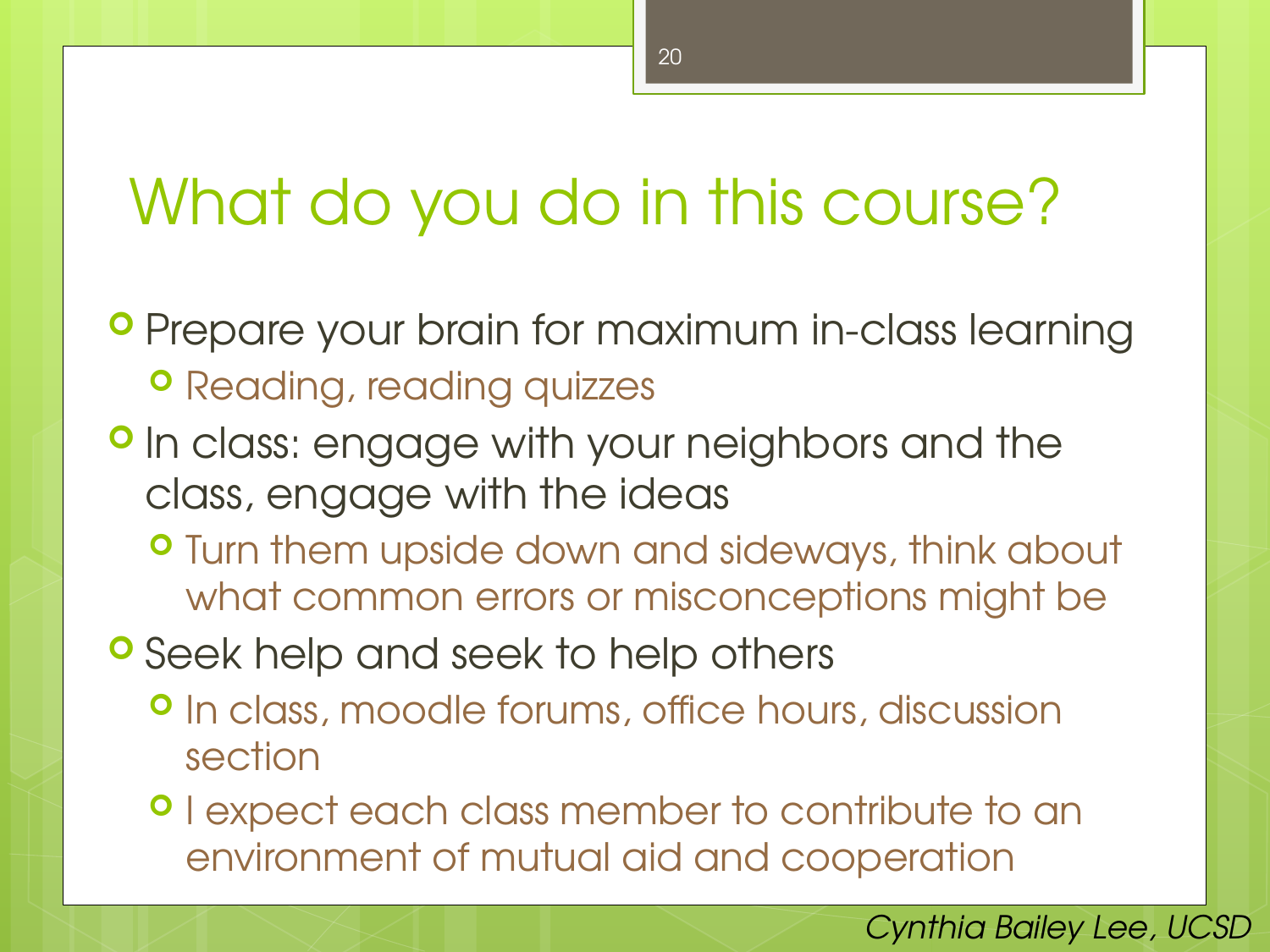

20
# What do you do in this course?
Prepare your brain for maximum in-class learning
Reading, reading quizzes
In class: engage with your neighbors and the class, engage with the ideas
Turn them upside down and sideways, think about what common errors or misconceptions might be
Seek help and seek to help others
In class, moodle forums, office hours, discussion section
I expect each class member to contribute to an environment of mutual aid and cooperation
The ideas, not your neighbors
Cynthia Bailey Lee, UCSD